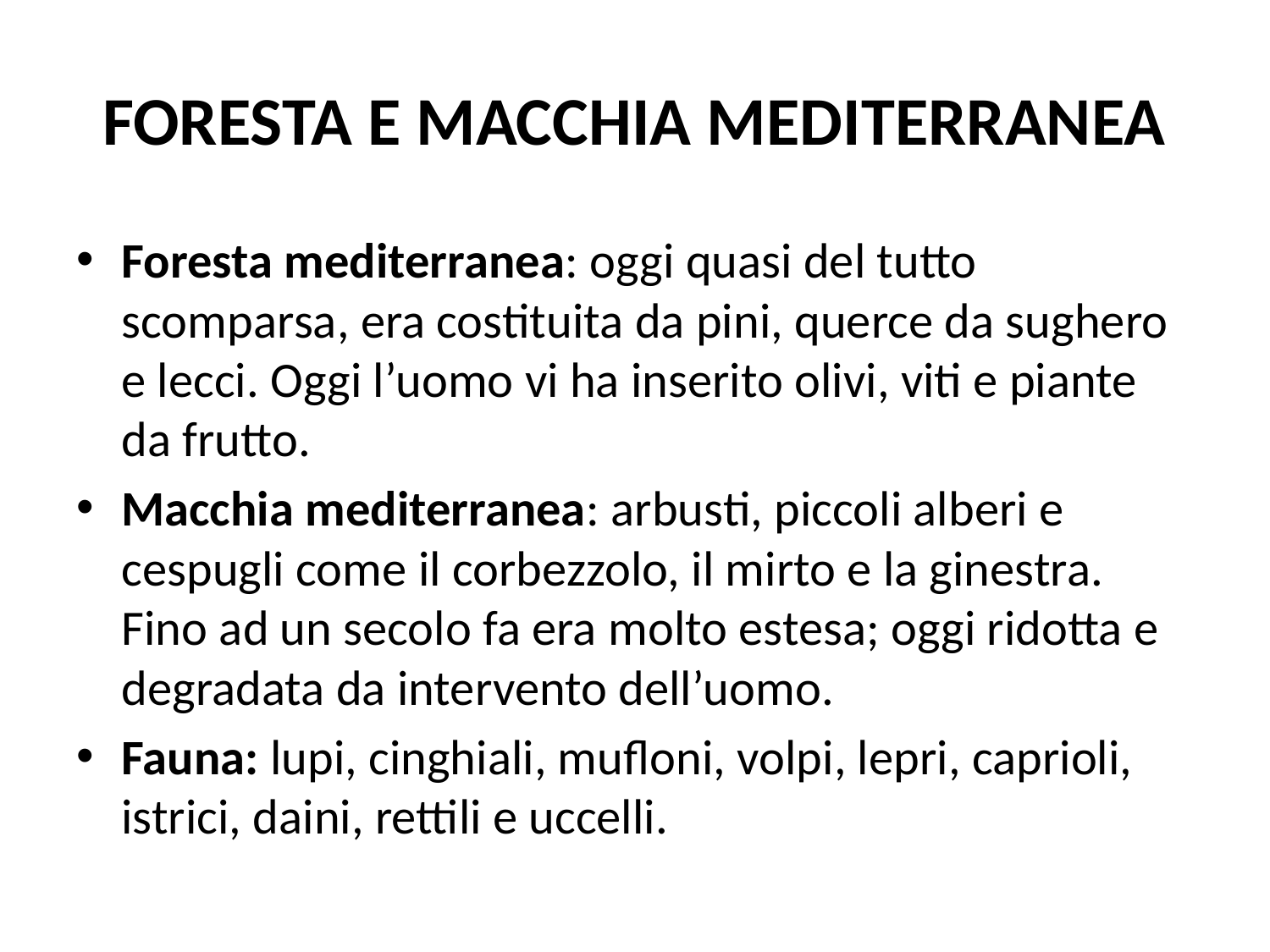

# FORESTA E MACCHIA MEDITERRANEA
Foresta mediterranea: oggi quasi del tutto scomparsa, era costituita da pini, querce da sughero e lecci. Oggi l’uomo vi ha inserito olivi, viti e piante da frutto.
Macchia mediterranea: arbusti, piccoli alberi e cespugli come il corbezzolo, il mirto e la ginestra. Fino ad un secolo fa era molto estesa; oggi ridotta e degradata da intervento dell’uomo.
Fauna: lupi, cinghiali, mufloni, volpi, lepri, caprioli, istrici, daini, rettili e uccelli.